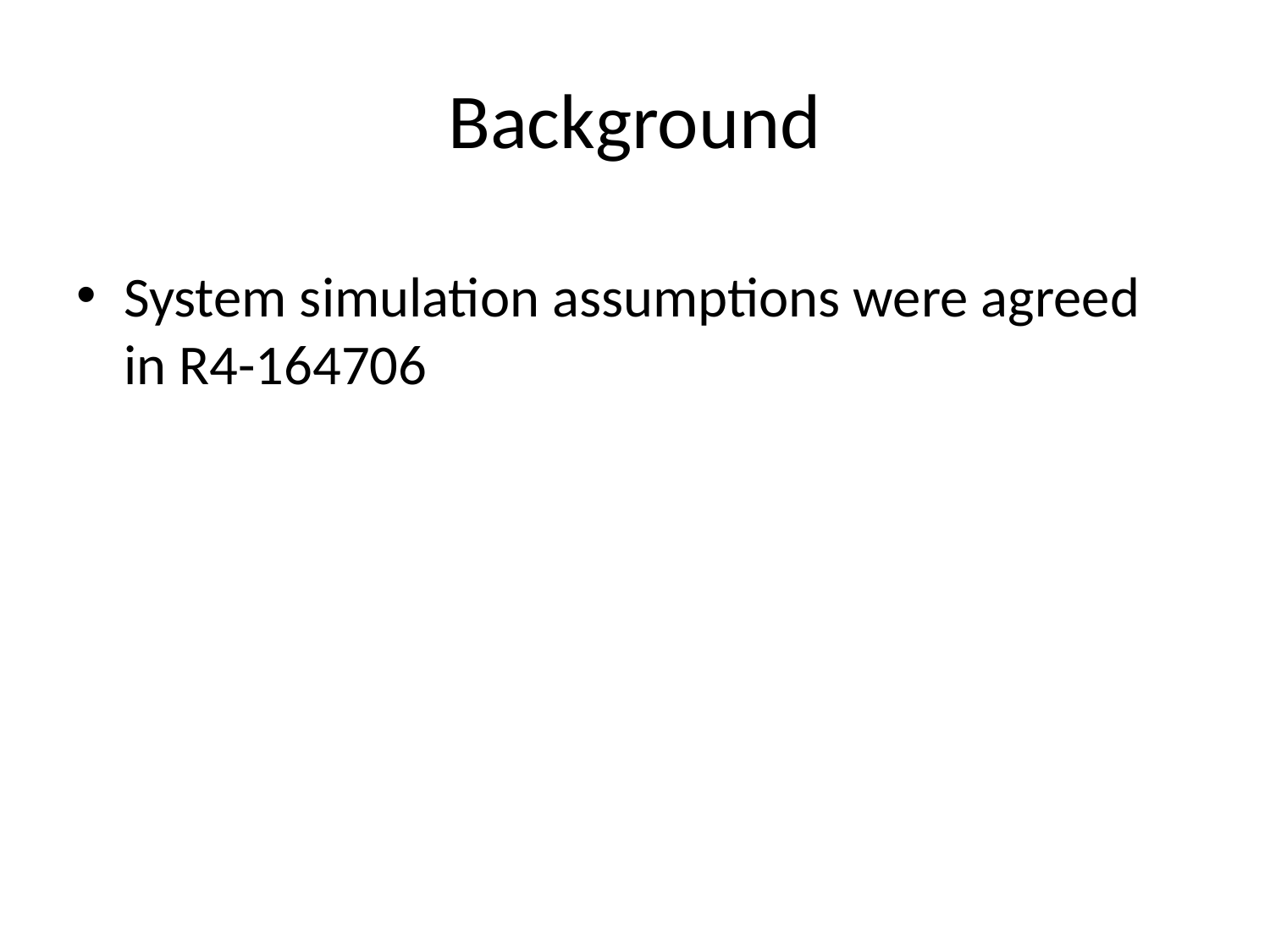

# Background
System simulation assumptions were agreed in R4-164706